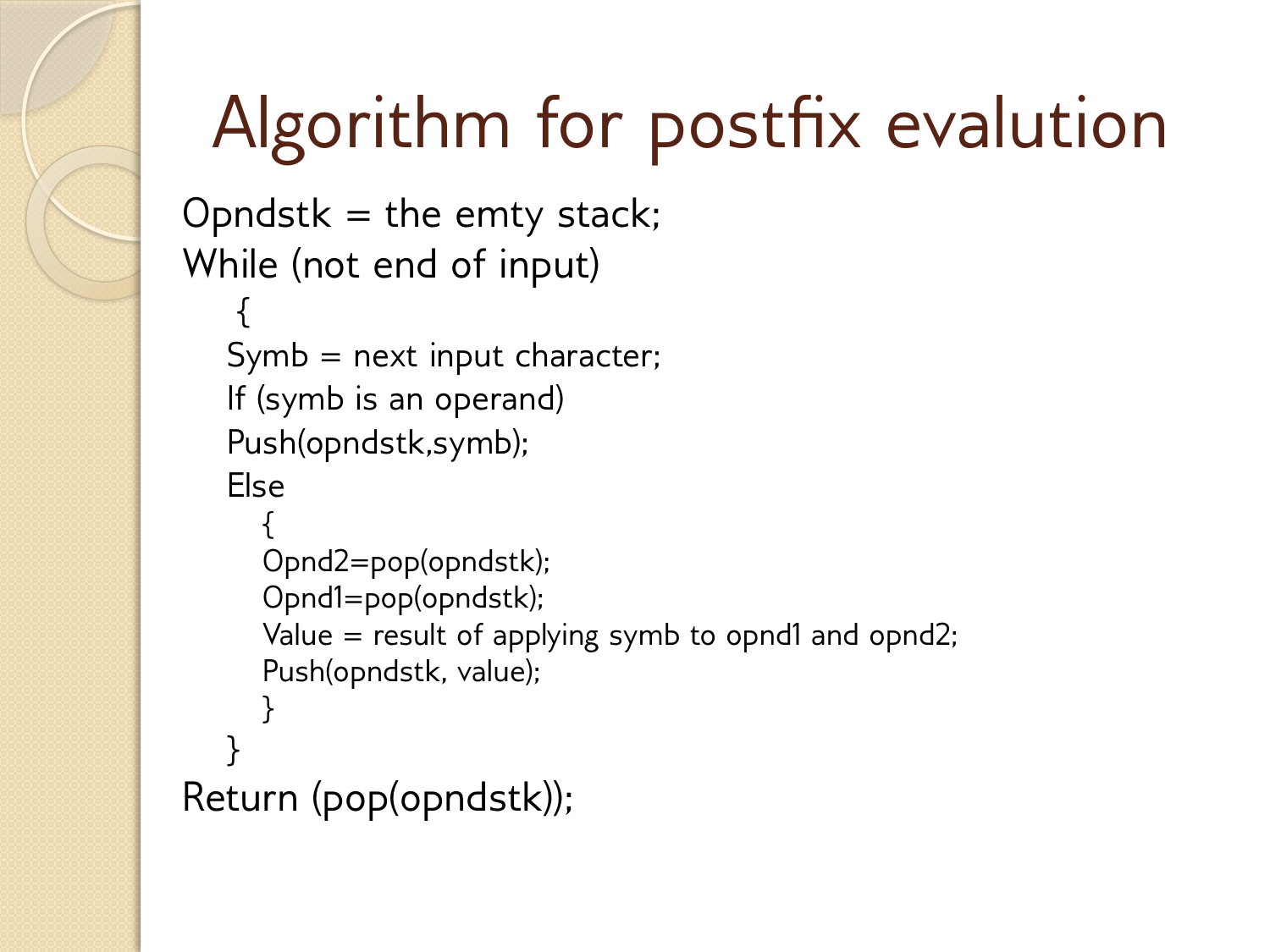

# Algorithm for postfix evalution
Opndstk = the emty stack;
While (not end of input)
 {
Symb = next input character;
If (symb is an operand)
Push(opndstk,symb);
Else
{
Opnd2=pop(opndstk);
Opnd1=pop(opndstk);
Value = result of applying symb to opnd1 and opnd2;
Push(opndstk, value);
}
}
Return (pop(opndstk));